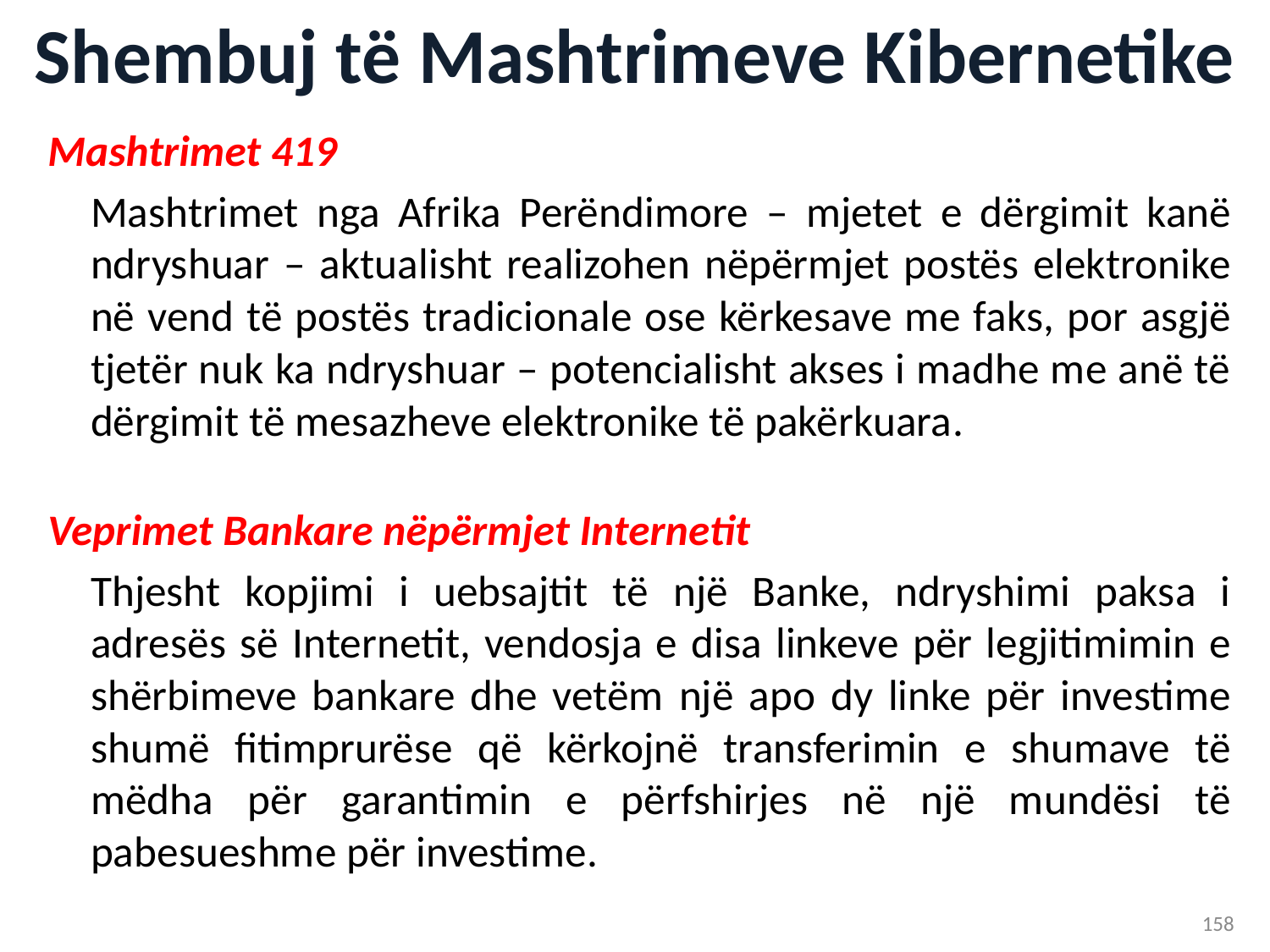

# Shembuj të Mashtrimeve Kibernetike
Mashtrimet 419
	Mashtrimet nga Afrika Perëndimore – mjetet e dërgimit kanë ndryshuar – aktualisht realizohen nëpërmjet postës elektronike në vend të postës tradicionale ose kërkesave me faks, por asgjë tjetër nuk ka ndryshuar – potencialisht akses i madhe me anë të dërgimit të mesazheve elektronike të pakërkuara.

Veprimet Bankare nëpërmjet Internetit
	Thjesht kopjimi i uebsajtit të një Banke, ndryshimi paksa i adresës së Internetit, vendosja e disa linkeve për legjitimimin e shërbimeve bankare dhe vetëm një apo dy linke për investime shumë fitimprurëse që kërkojnë transferimin e shumave të mëdha për garantimin e përfshirjes në një mundësi të pabesueshme për investime.

158